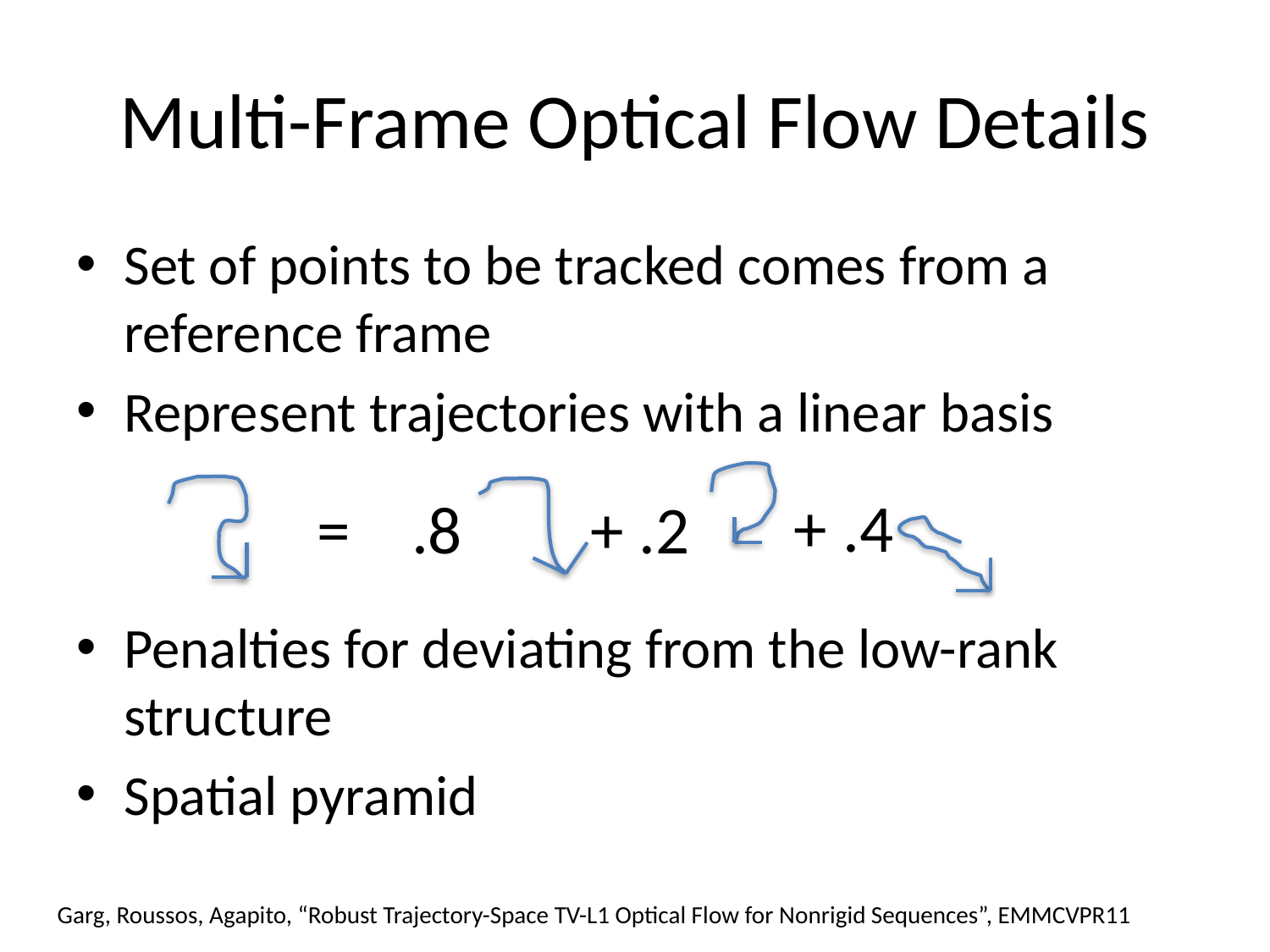

# Multi-Frame Optical Flow Details
Set of points to be tracked comes from a reference frame
Represent trajectories with a linear basis

Penalties for deviating from the low-rank structure
Spatial pyramid

+ .4
=    .8
+ .2

Garg, Roussos, Agapito, “Robust Trajectory-Space TV-L1 Optical Flow for Nonrigid Sequences”, EMMCVPR11